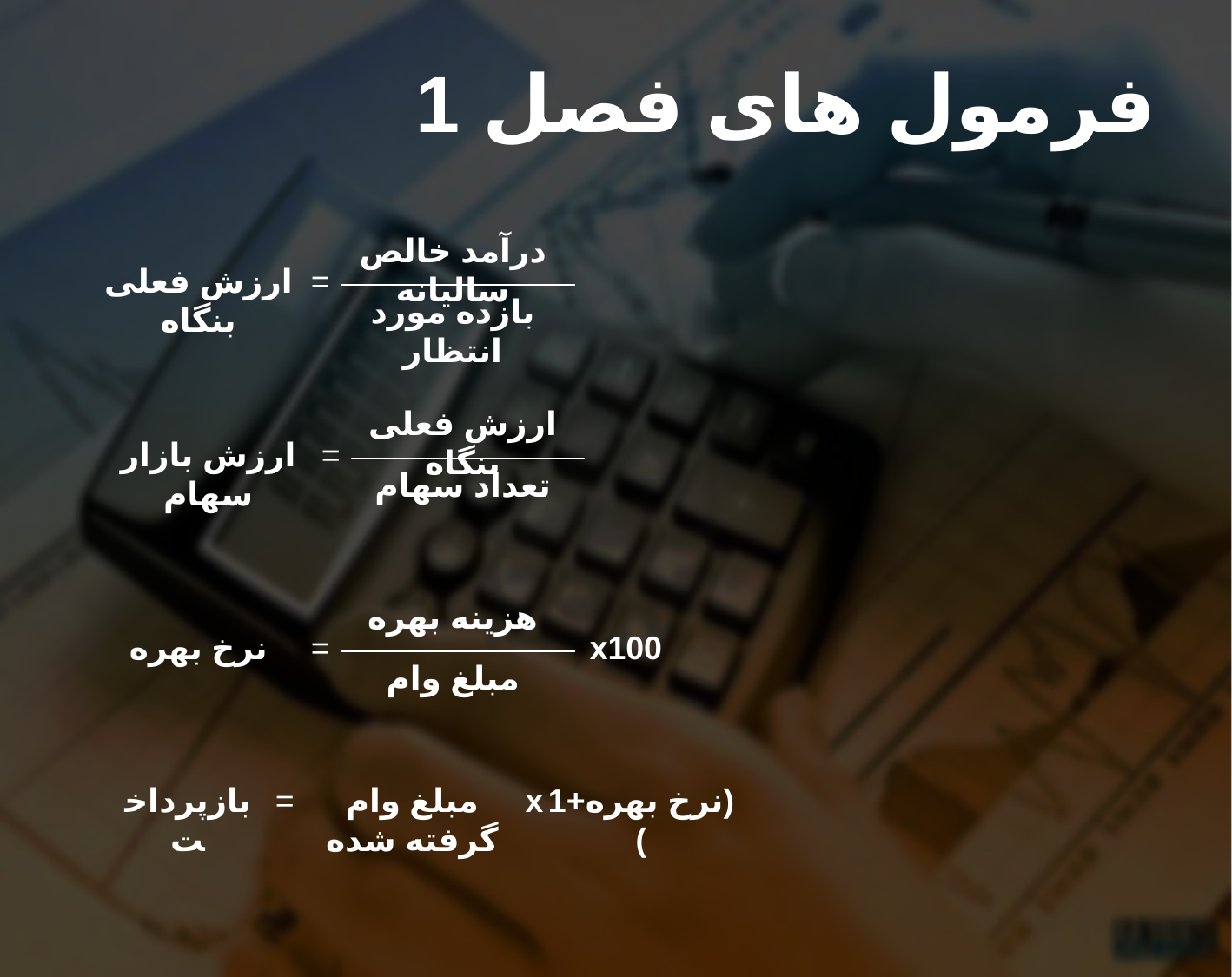

# فرمول های فصل 1
درآمد خالص سالیانه
ارزش فعلی بنگاه
=
بازده مورد انتظار
ارزش فعلی بنگاه
ارزش بازار سهام
=
تعداد سهام
هزینه بهره
نرخ بهره
=
مبلغ وام
x100
بازپرداخت
=
مبلغ وام گرفته شده
x
(نرخ بهره+1 )